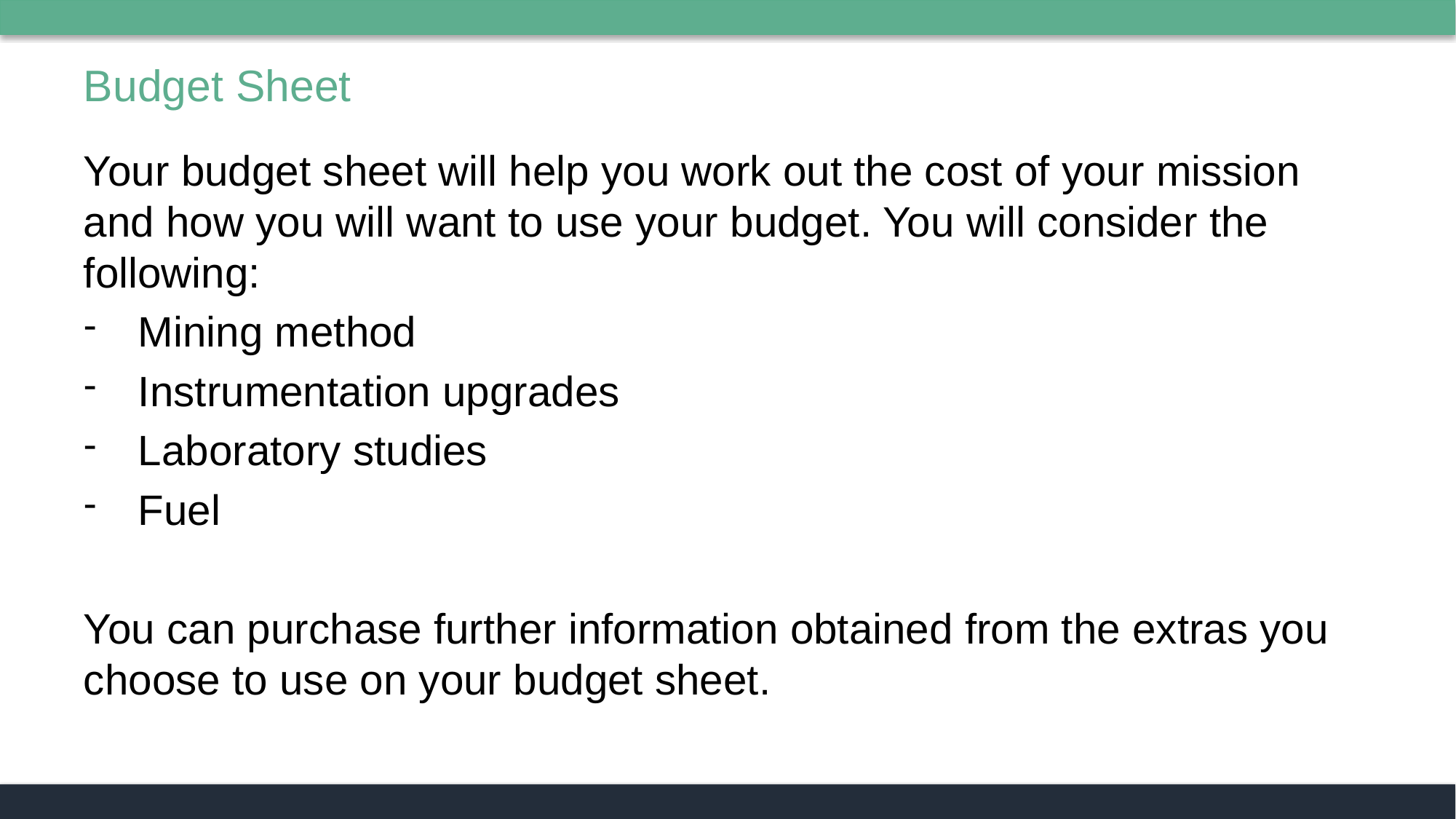

# Budget Sheet
Your budget sheet will help you work out the cost of your mission and how you will want to use your budget. You will consider the following:
Mining method
Instrumentation upgrades
Laboratory studies
Fuel

You can purchase further information obtained from the extras you choose to use on your budget sheet.